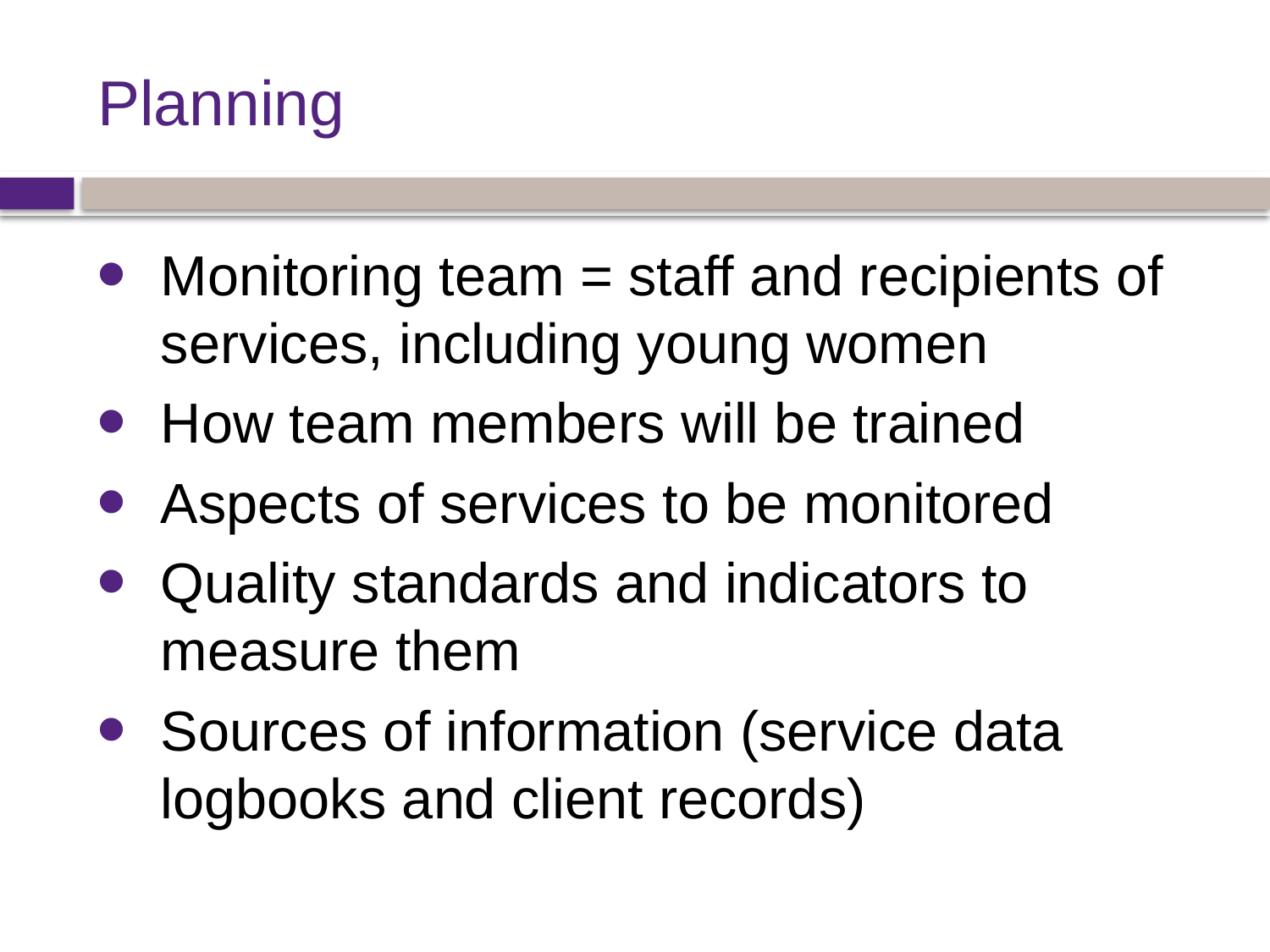

# Planning
Monitoring team = staff and recipients of services, including young women
How team members will be trained
Aspects of services to be monitored
Quality standards and indicators to measure them
Sources of information (service data logbooks and client records)